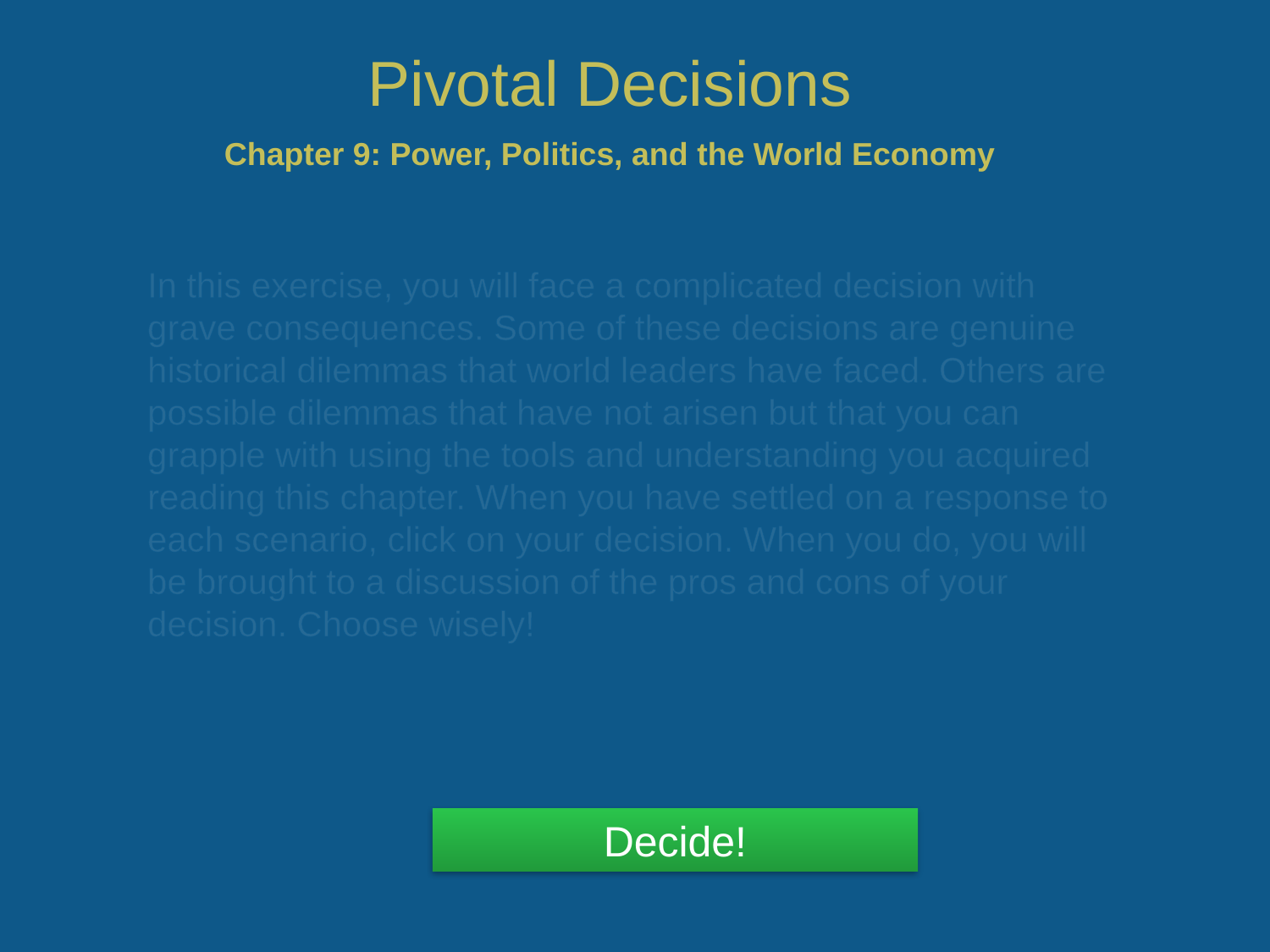

Chapter 9: Power, Politics, and the World Economy